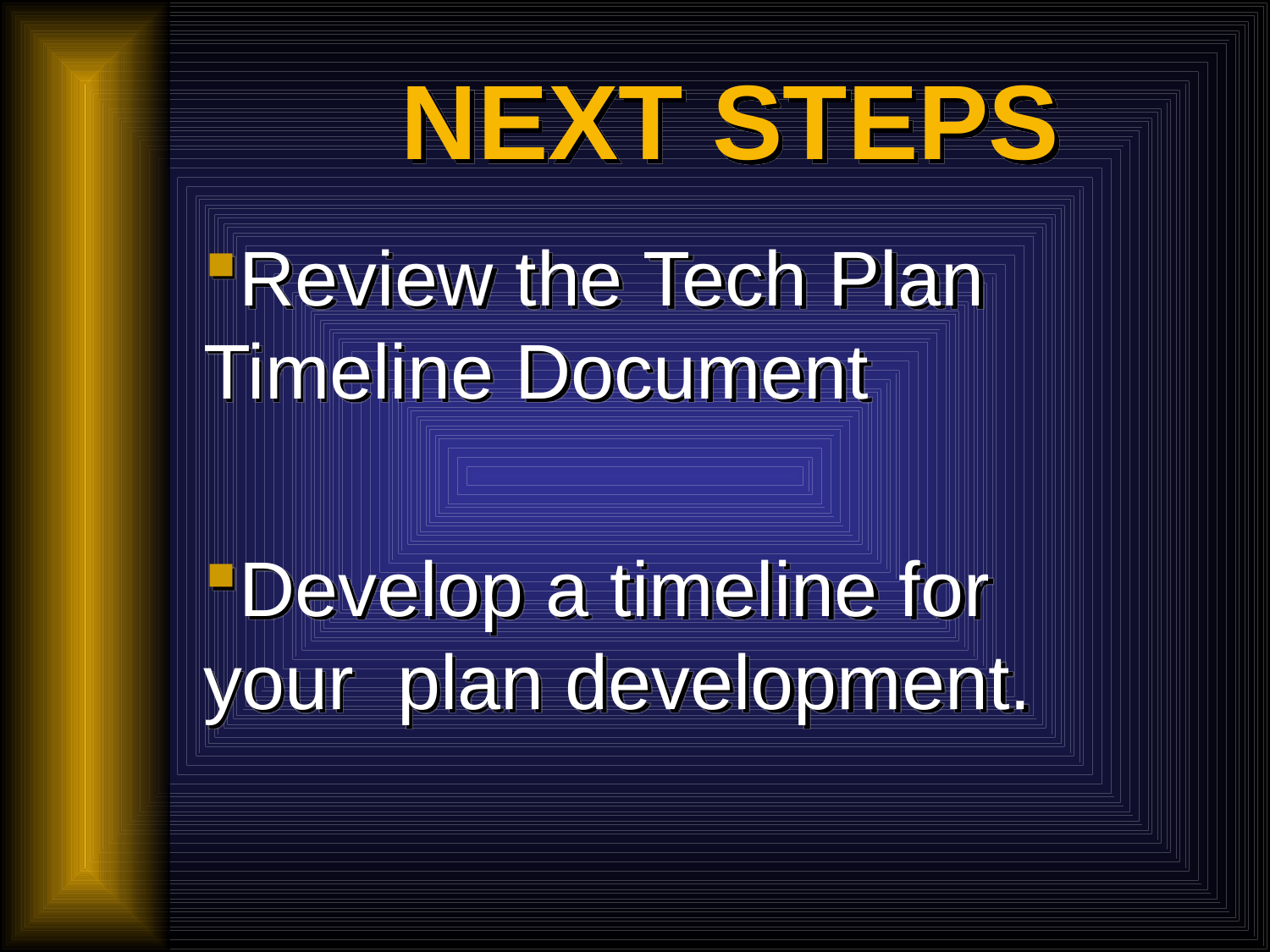

# NEXT STEPS
Review the Tech Plan Timeline Document

Develop a timeline for your  plan development.